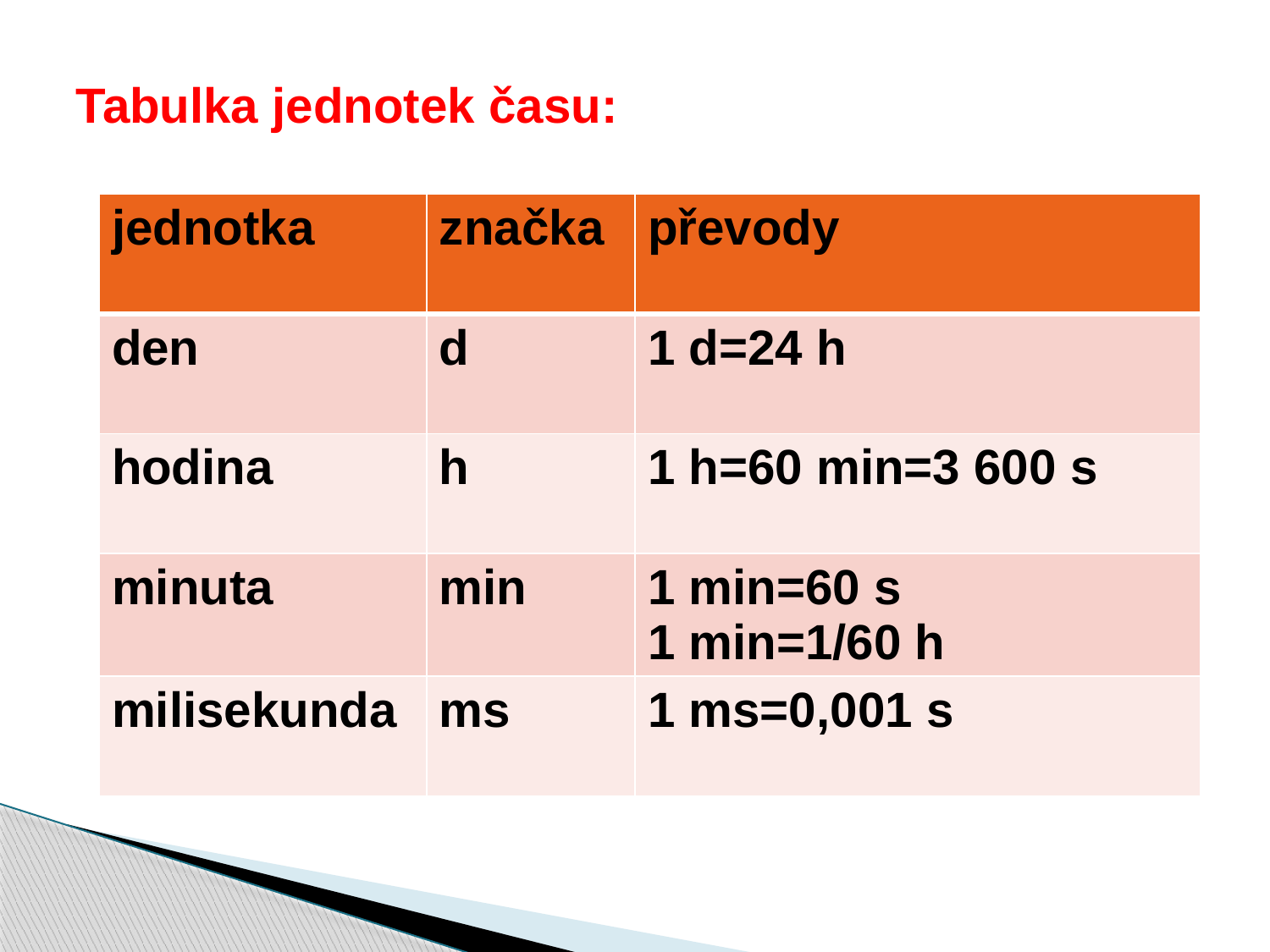

# Tabulka jednotek času:
| jednotka | značka | převody |
| --- | --- | --- |
| den | d | 1 d=24 h |
| hodina | h | 1 h=60 min=3 600 s |
| minuta | min | 1 min=60 s 1 min=1/60 h |
| milisekunda | ms | 1 ms=0,001 s |